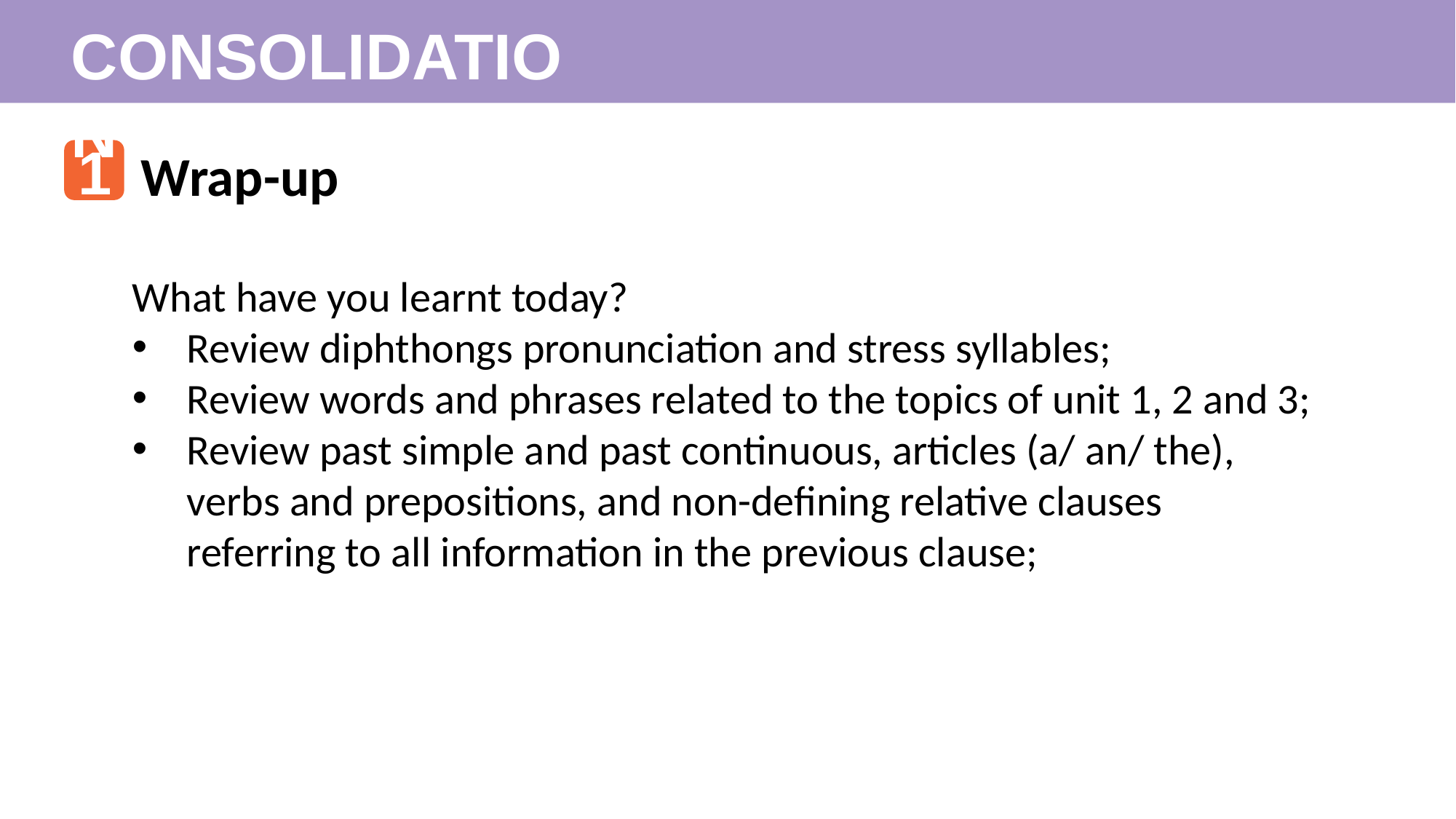

CONSOLIDATION
CONSOLIDATION
1
Wrap-up

What have you learnt today?
Review diphthongs pronunciation and stress syllables;
Review words and phrases related to the topics of unit 1, 2 and 3;
Review past simple and past continuous, articles (a/ an/ the), verbs and prepositions, and non-defining relative clauses referring to all information in the previous clause;